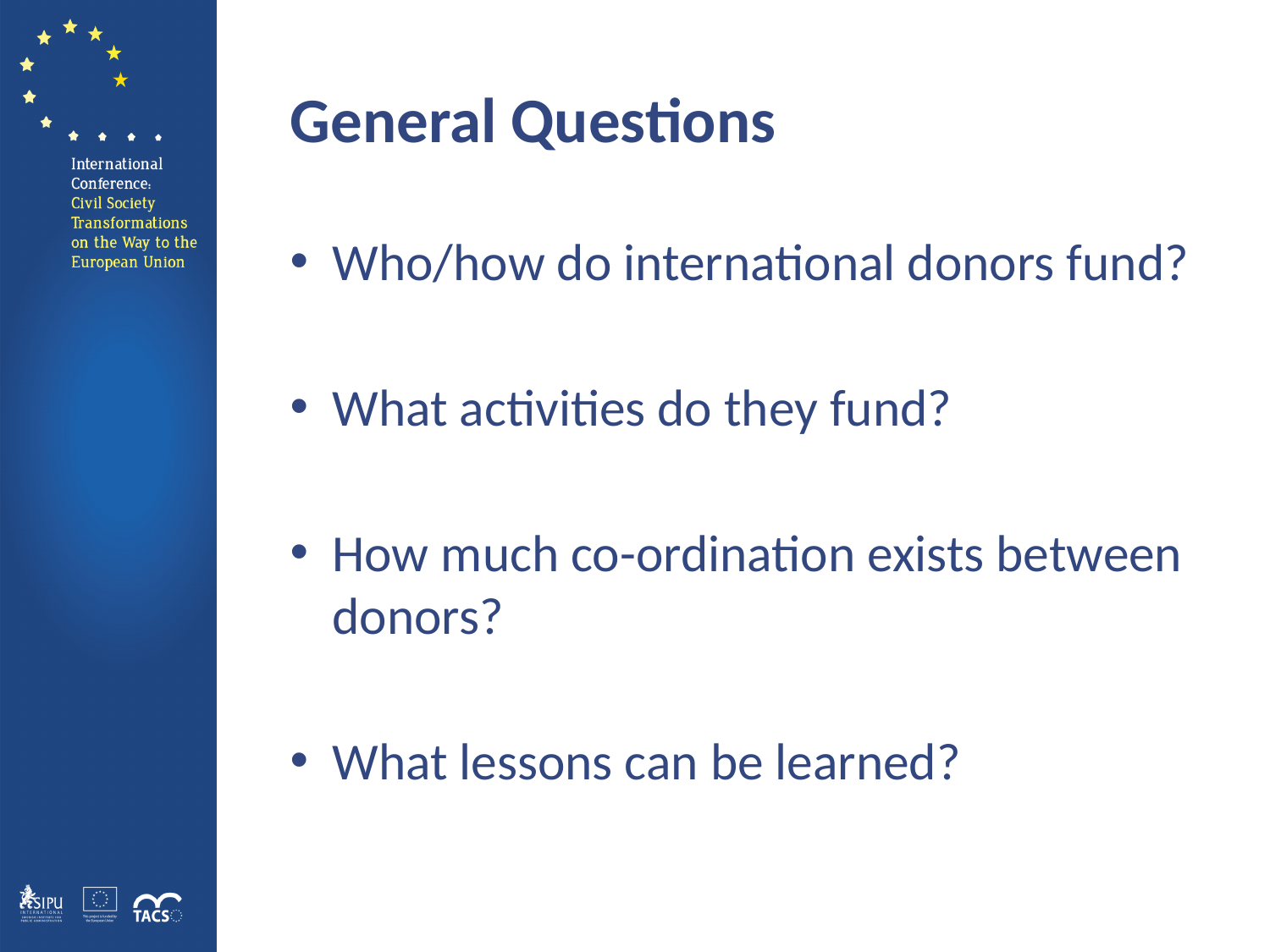

# General Questions
Who/how do international donors fund?

What activities do they fund?

How much co-ordination exists between donors?

What lessons can be learned?